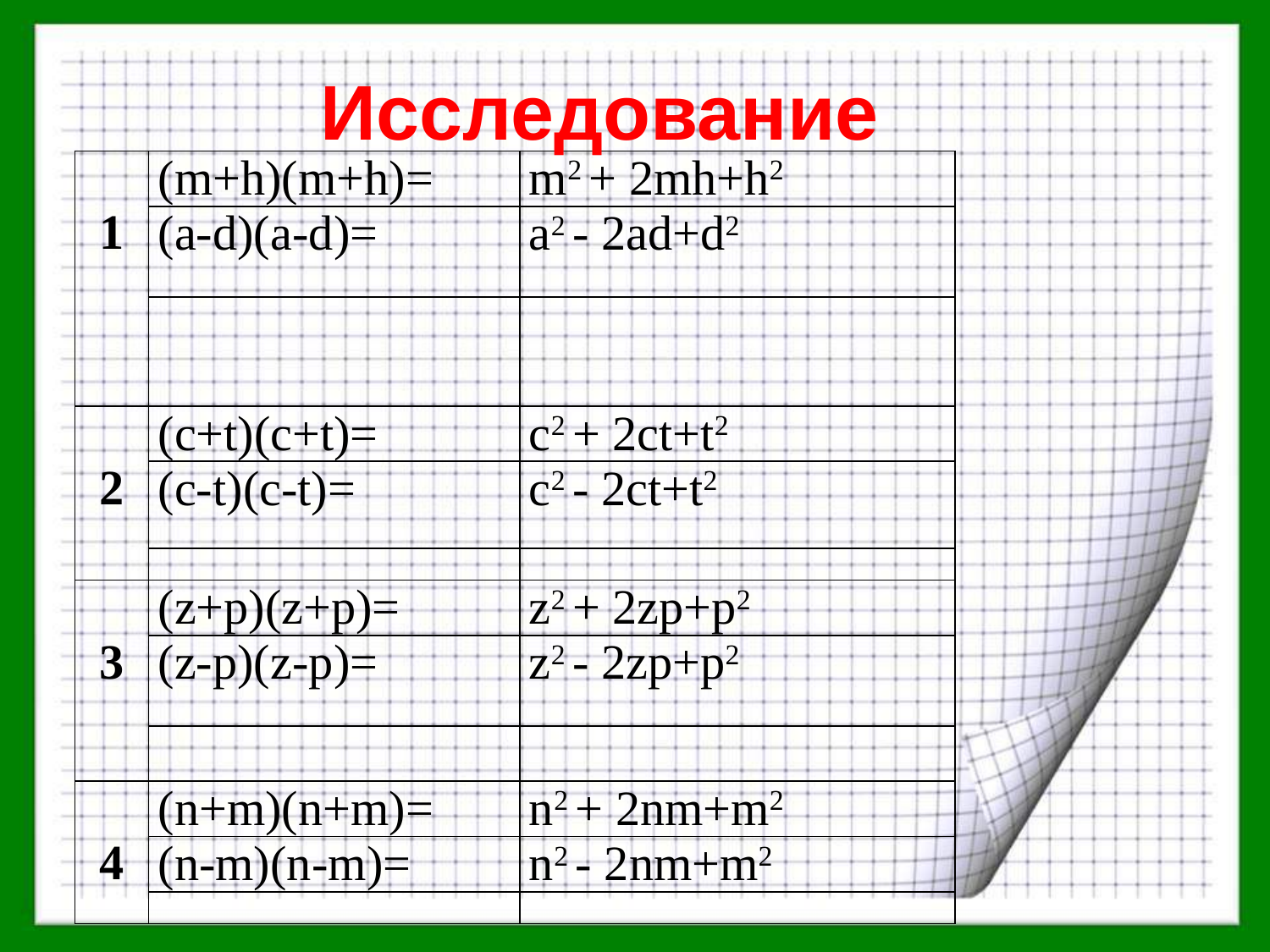

Исследование
| 1 | (m+h)(m+h)= | m2 + 2mh+h2 |
| --- | --- | --- |
|  | (a-d)(a-d)= | a2 - 2ad+d2 |
|  |  |  |
| 2 | (c+t)(c+t)= | c2 + 2ct+t2 |
|  | (c-t)(c-t)= | c2 - 2ct+t2 |
|  |  |  |
| 3 | (z+p)(z+p)= | z2 + 2zp+p2 |
|  | (z-p)(z-p)= | z2 - 2zp+p2 |
|  |  |  |
| 4 | (n+m)(n+m)= | n2 + 2nm+m2 |
|  | (n-m)(n-m)= | n2 - 2nm+m2 |
|  |  |  |